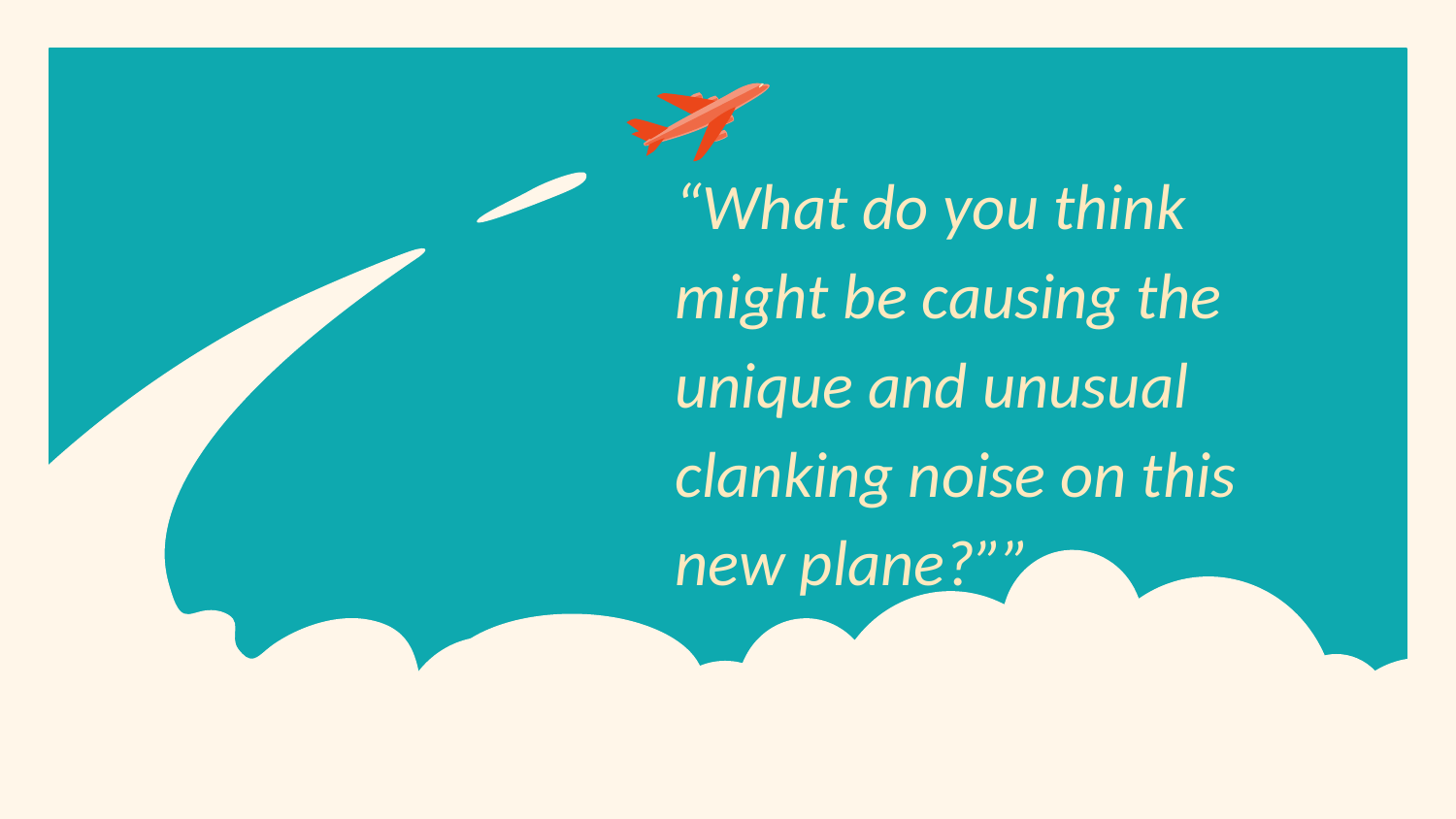

“What do you think might be causing the unique and unusual clanking noise on this new plane?””